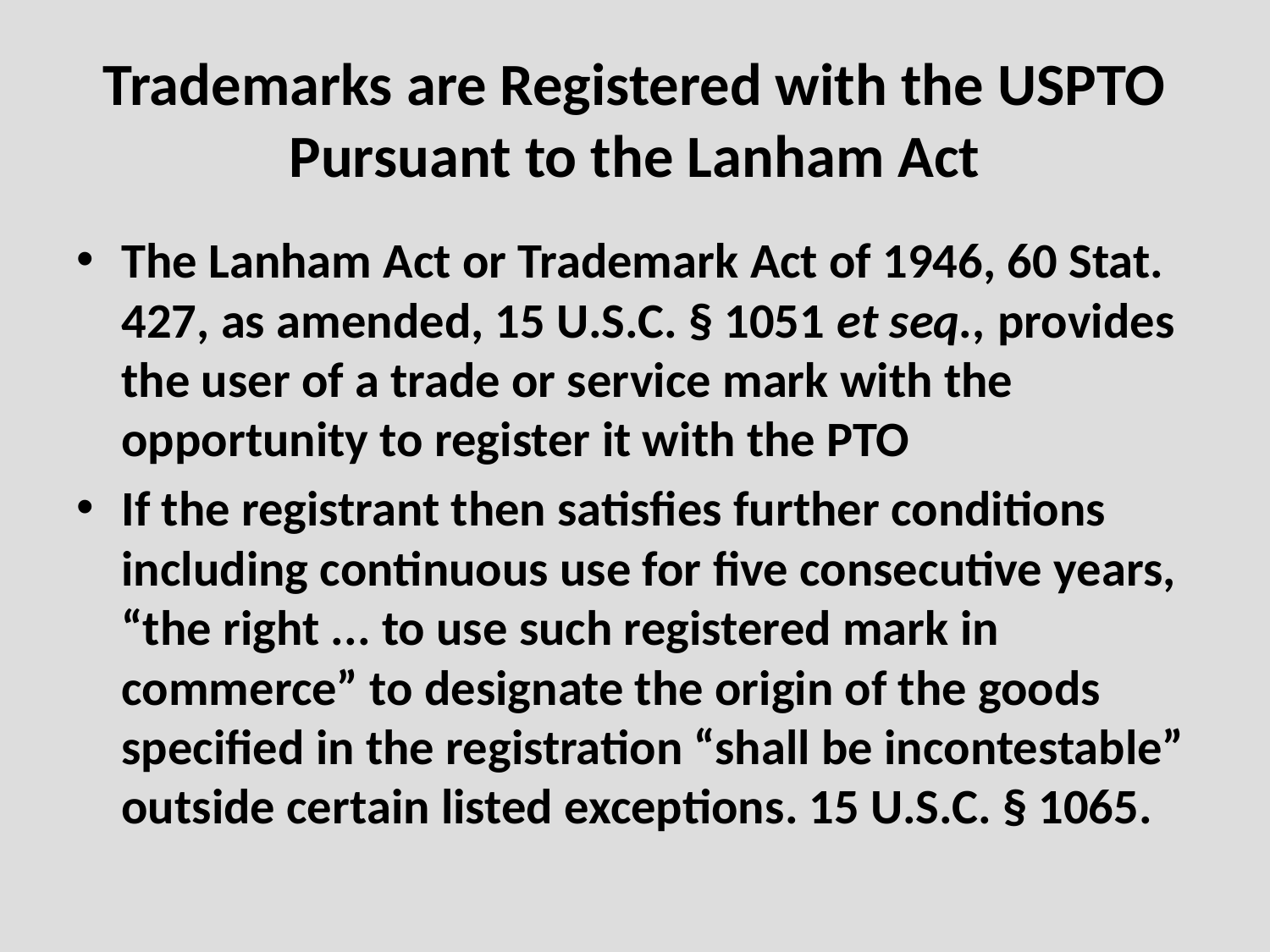

# Trademarks are Registered with the USPTO Pursuant to the Lanham Act
The Lanham Act or Trademark Act of 1946, 60 Stat. 427, as amended, 15 U.S.C. § 1051 et seq., provides the user of a trade or service mark with the opportunity to register it with the PTO
If the registrant then satisfies further conditions including continuous use for five consecutive years, “the right ... to use such registered mark in commerce” to designate the origin of the goods specified in the registration “shall be incontestable” outside certain listed exceptions. 15 U.S.C. § 1065.